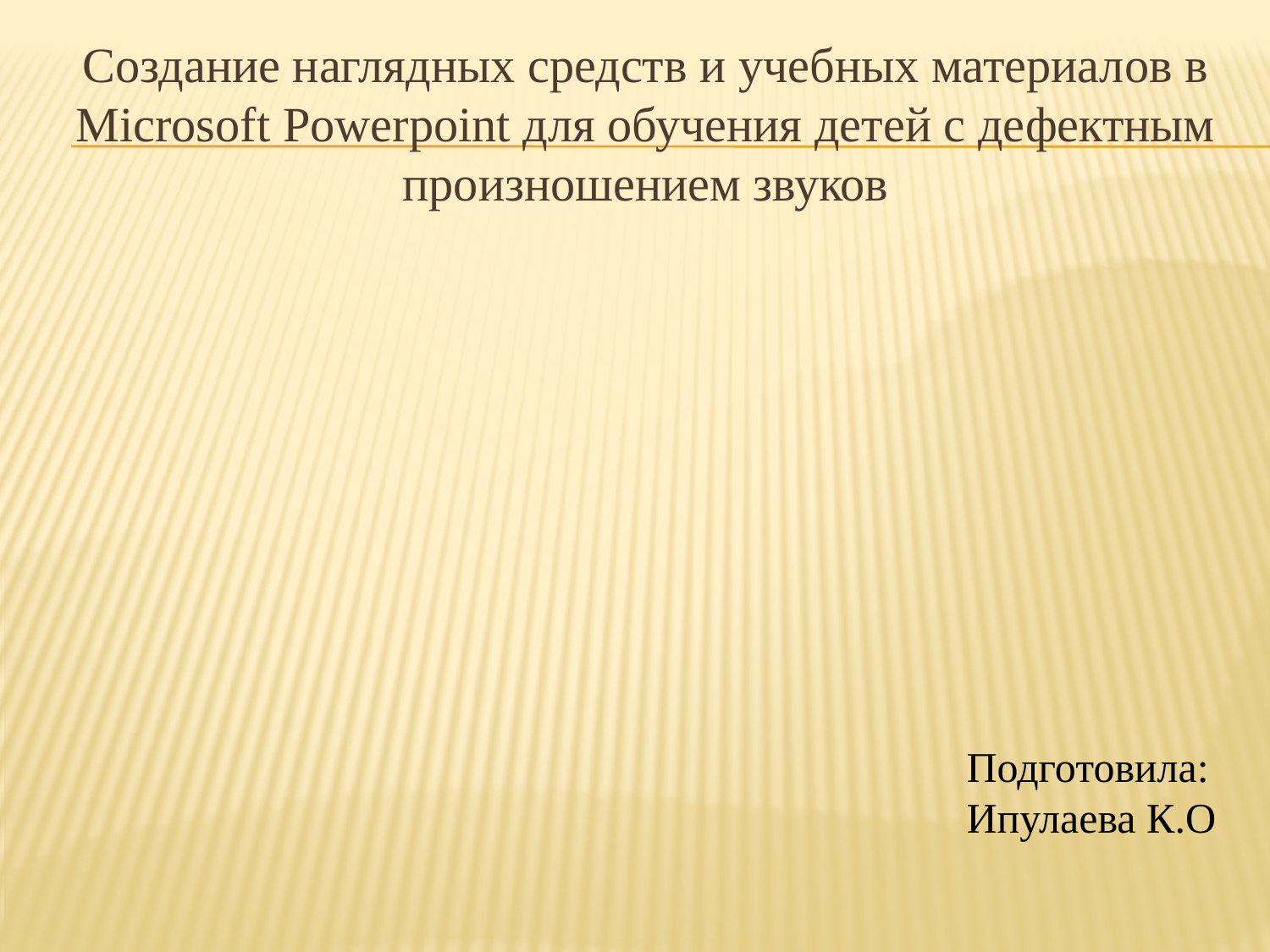

# Создание наглядных средств и учебных материалов в Microsoft Powerpoint для обучения детей с дефектным произношением звуков
Подготовила:
Ипулаева К.О